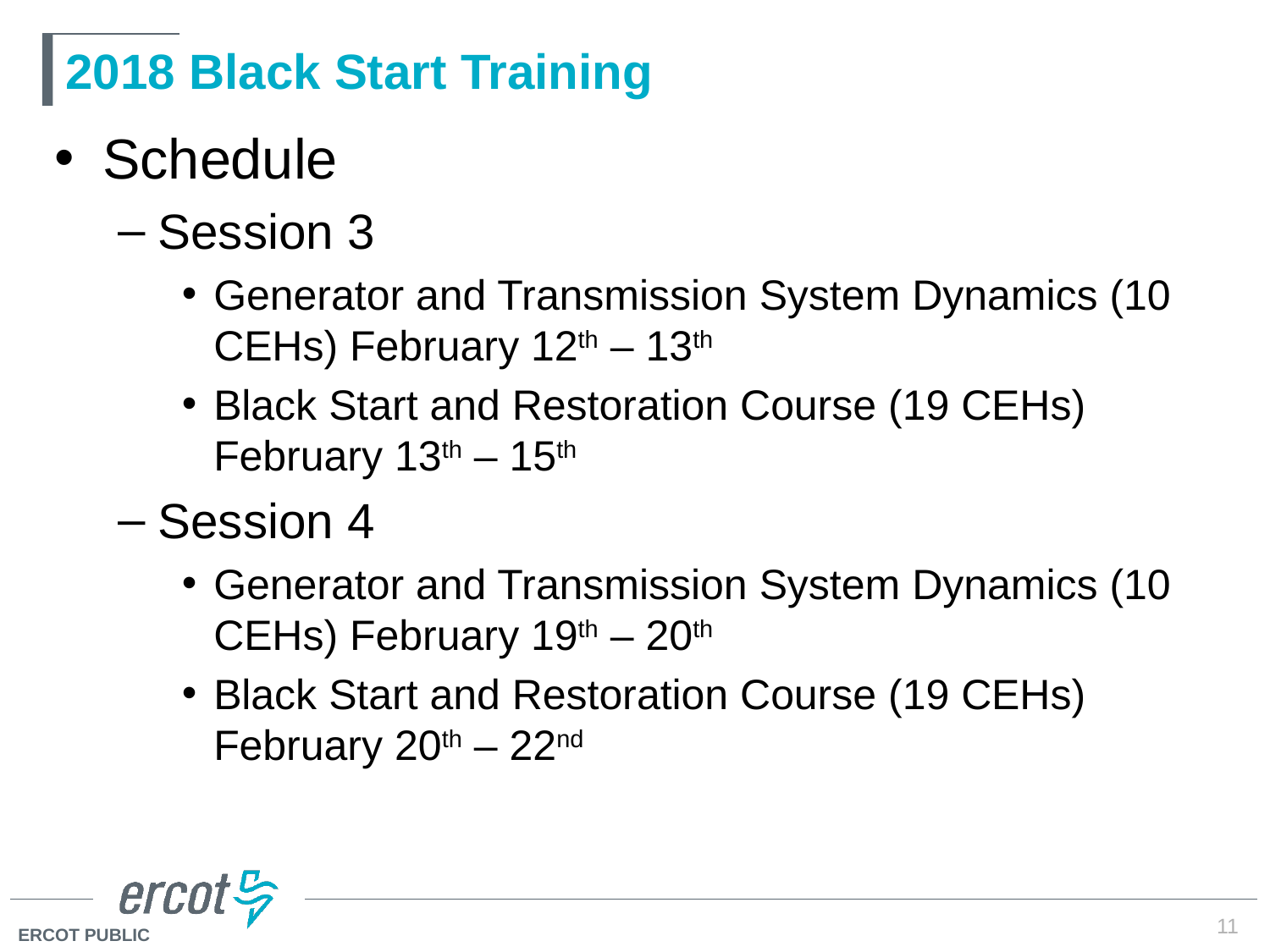

# 2018 Black Start Training
Schedule
Session 3
Generator and Transmission System Dynamics (10 CEHs) February 12th – 13th
Black Start and Restoration Course (19 CEHs)  February 13th – 15th
Session 4
Generator and Transmission System Dynamics (10 CEHs) February 19th – 20th
Black Start and Restoration Course (19 CEHs)  February 20th – 22nd
11